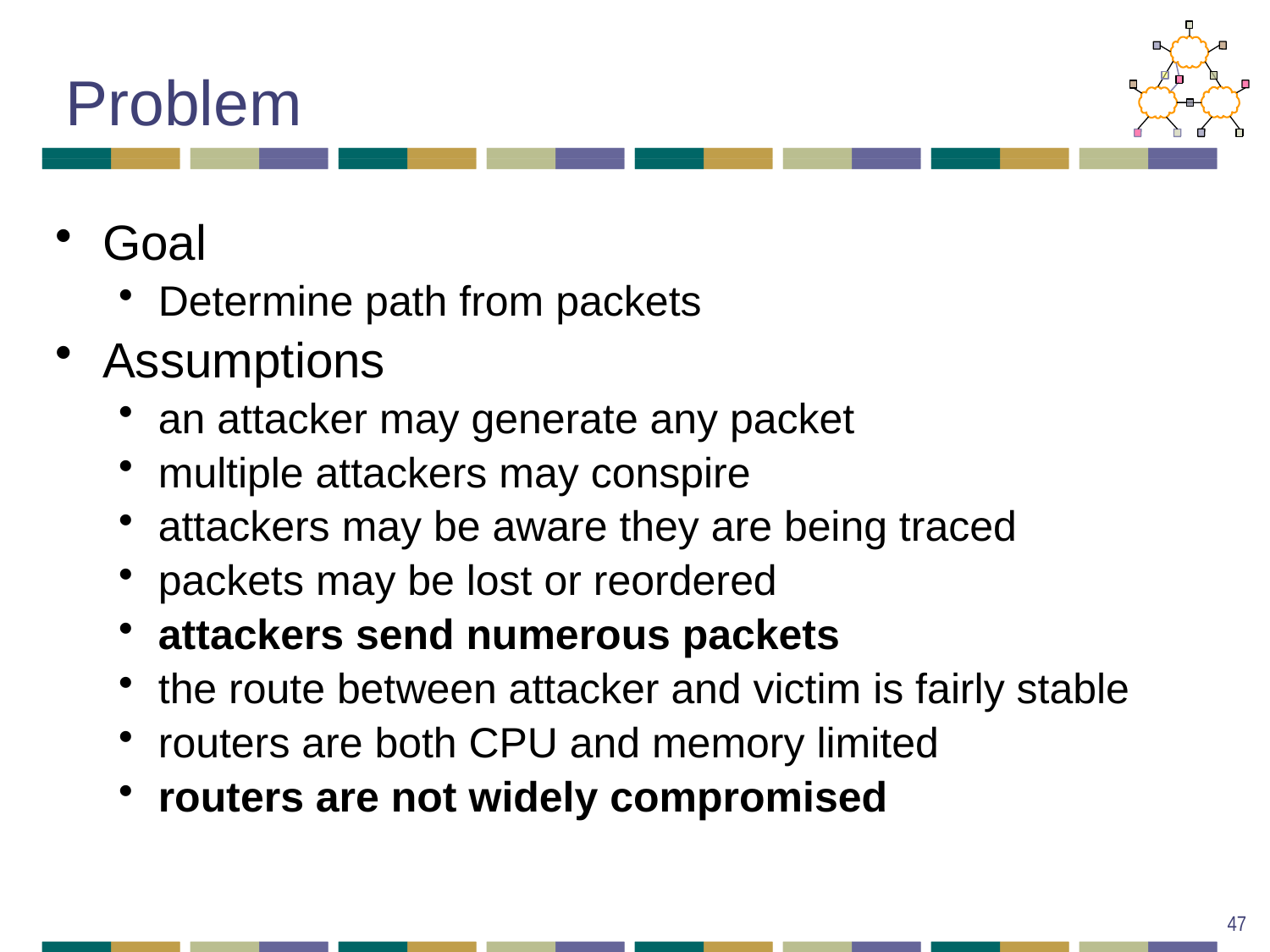

# Problem
Goal
Determine path from packets
Assumptions
an attacker may generate any packet
multiple attackers may conspire
attackers may be aware they are being traced
packets may be lost or reordered
attackers send numerous packets
the route between attacker and victim is fairly stable
routers are both CPU and memory limited
routers are not widely compromised
47